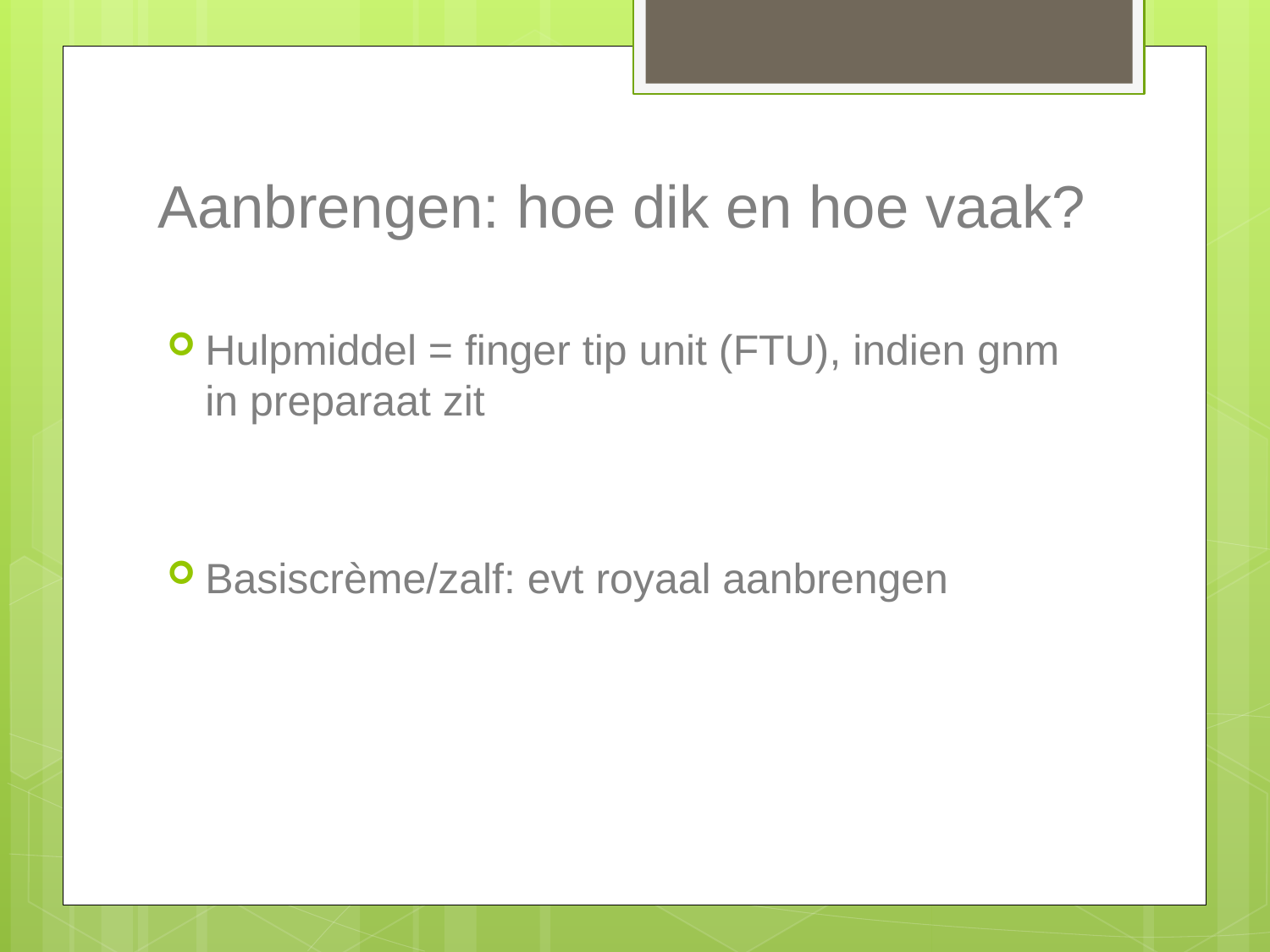

# Aanbrengen: hoe dik en hoe vaak?
Hulpmiddel = finger tip unit (FTU), indien gnm in preparaat zit

Basiscrème/zalf: evt royaal aanbrengen